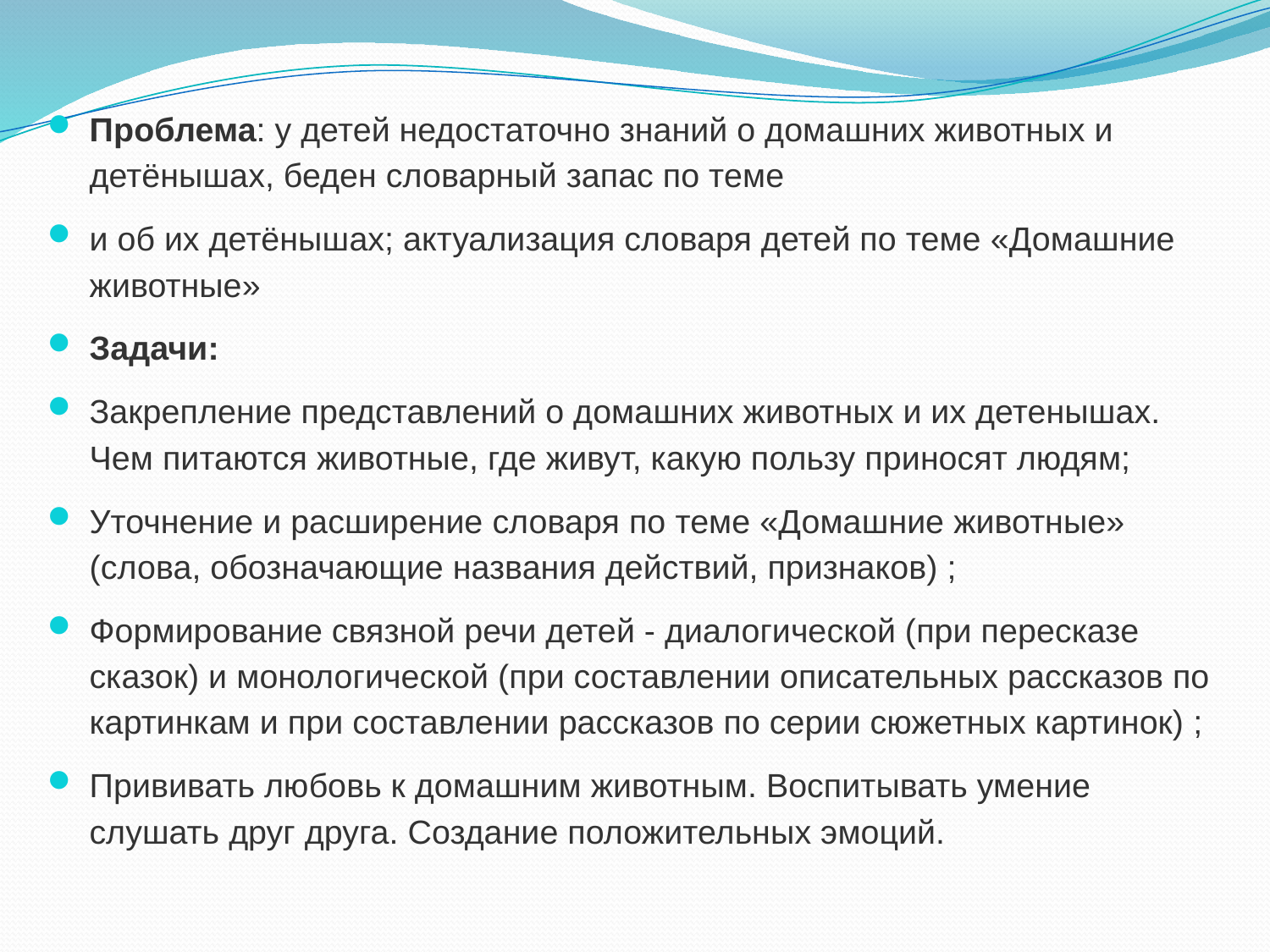

Проблема: у детей недостаточно знаний о домашних животных и детёнышах, беден словарный запас по теме
и об их детёнышах; актуализация словаря детей по теме «Домашние животные»
Задачи:
Закрепление представлений о домашних животных и их детенышах. Чем питаются животные, где живут, какую пользу приносят людям;
Уточнение и расширение словаря по теме «Домашние животные» (слова, обозначающие названия действий, признаков) ;
Формирование связной речи детей - диалогической (при пересказе сказок) и монологической (при составлении описательных рассказов по картинкам и при составлении рассказов по серии сюжетных картинок) ;
Прививать любовь к домашним животным. Воспитывать умение слушать друг друга. Создание положительных эмоций.